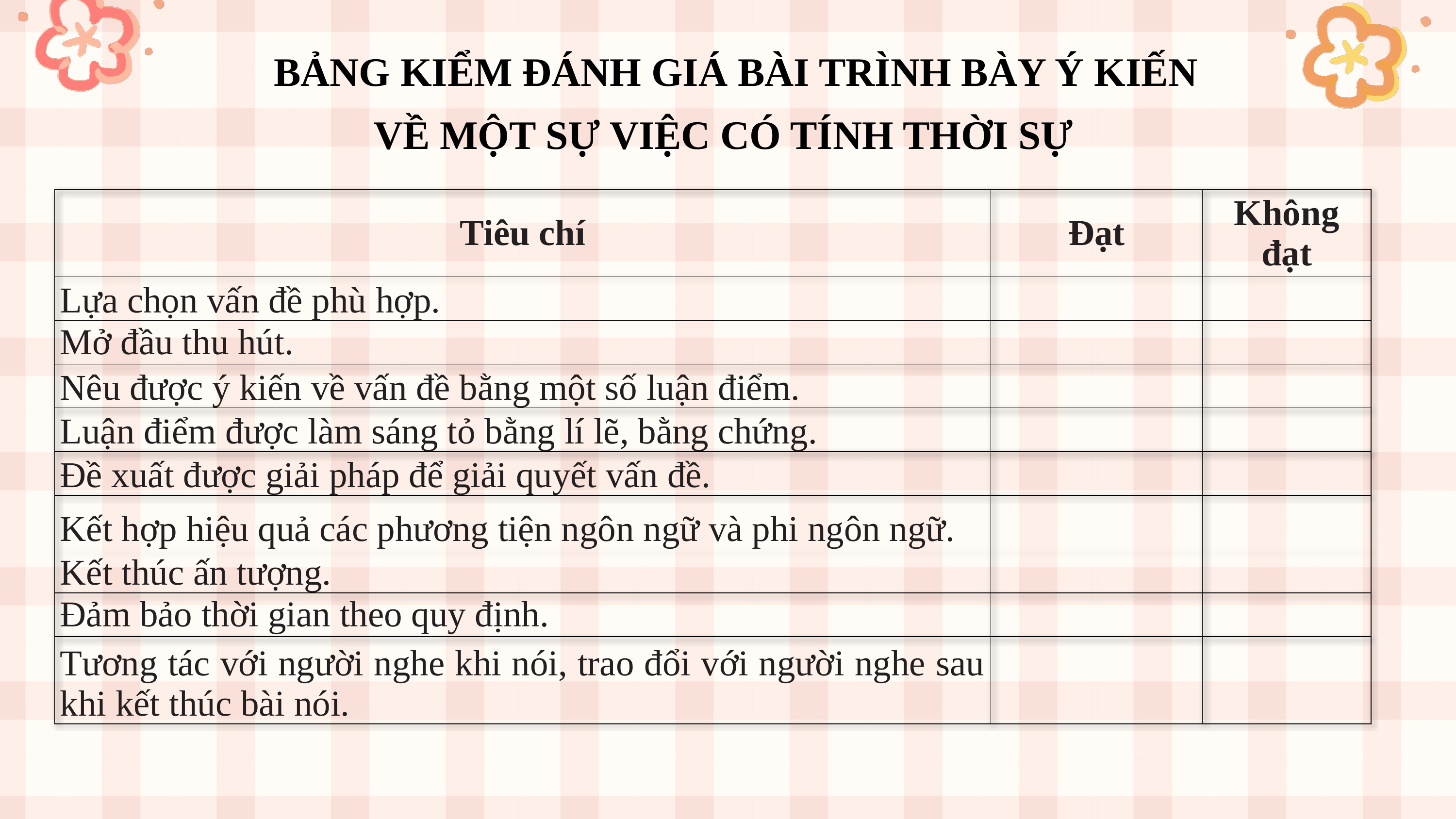

BẢNG KIỂM ĐÁNH GIÁ BÀI TRÌNH BÀY Ý KIẾN VỀ MỘT SỰ VIỆC CÓ TÍNH THỜI SỰ
| Tiêu chí | Đạt | Không đạt |
| --- | --- | --- |
| Lựa chọn vấn đề phù hợp. |  |  |
| Mở đầu thu hút. |  |  |
| Nêu được ý kiến về vấn đề bằng một số luận điểm. |  |  |
| Luận điểm được làm sáng tỏ bằng lí lẽ, bằng chứng. |  |  |
| Đề xuất được giải pháp để giải quyết vấn đề. |  |  |
| Kết hợp hiệu quả các phương tiện ngôn ngữ và phi ngôn ngữ. |  |  |
| Kết thúc ấn tượng. |  |  |
| Đảm bảo thời gian theo quy định. |  |  |
| Tương tác với người nghe khi nói, trao đổi với người nghe sau khi kết thúc bài nói. |  |  |